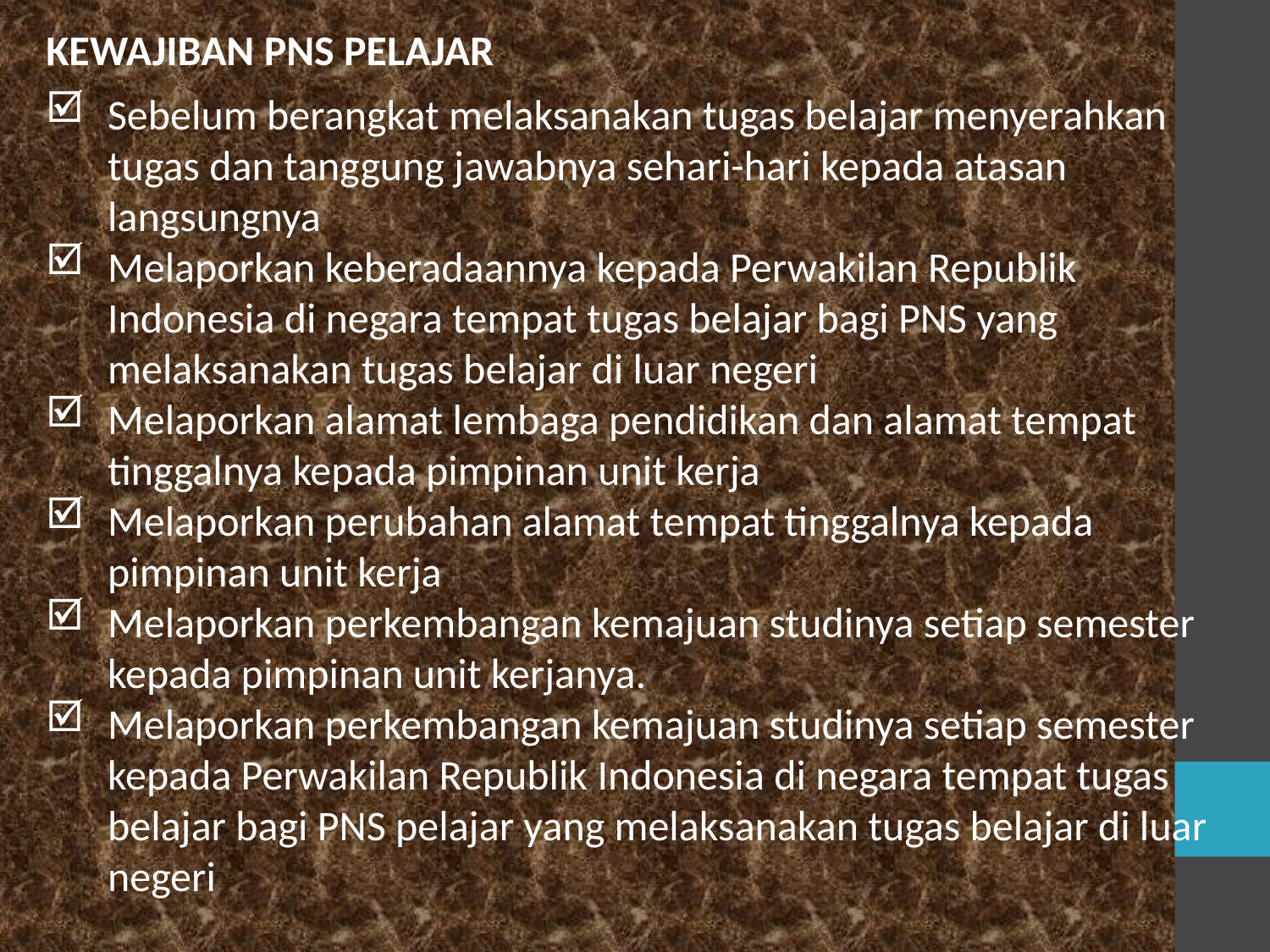

KEWAJIBAN PNS PELAJAR
Sebelum berangkat melaksanakan tugas belajar menyerahkan tugas dan tanggung jawabnya sehari-hari kepada atasan langsungnya
Melaporkan keberadaannya kepada Perwakilan Republik Indonesia di negara tempat tugas belajar bagi PNS yang melaksanakan tugas belajar di luar negeri
Melaporkan alamat lembaga pendidikan dan alamat tempat tinggalnya kepada pimpinan unit kerja
Melaporkan perubahan alamat tempat tinggalnya kepada pimpinan unit kerja
Melaporkan perkembangan kemajuan studinya setiap semester kepada pimpinan unit kerjanya.
Melaporkan perkembangan kemajuan studinya setiap semester kepada Perwakilan Republik Indonesia di negara tempat tugas belajar bagi PNS pelajar yang melaksanakan tugas belajar di luar negeri